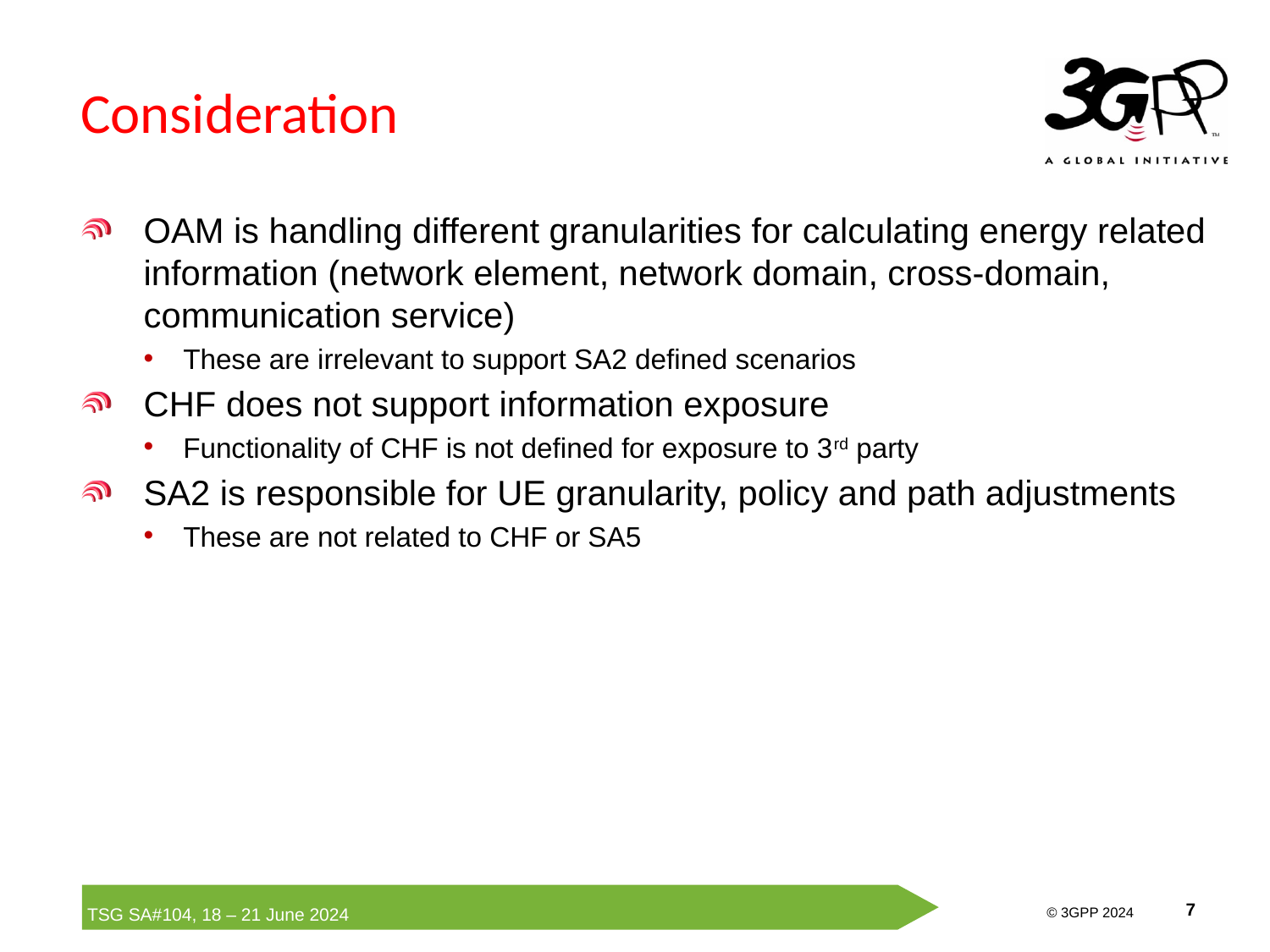

# Consideration
OAM is handling different granularities for calculating energy related information (network element, network domain, cross-domain, communication service)
These are irrelevant to support SA2 defined scenarios
CHF does not support information exposure
Functionality of CHF is not defined for exposure to 3rd party
SA2 is responsible for UE granularity, policy and path adjustments
These are not related to CHF or SA5